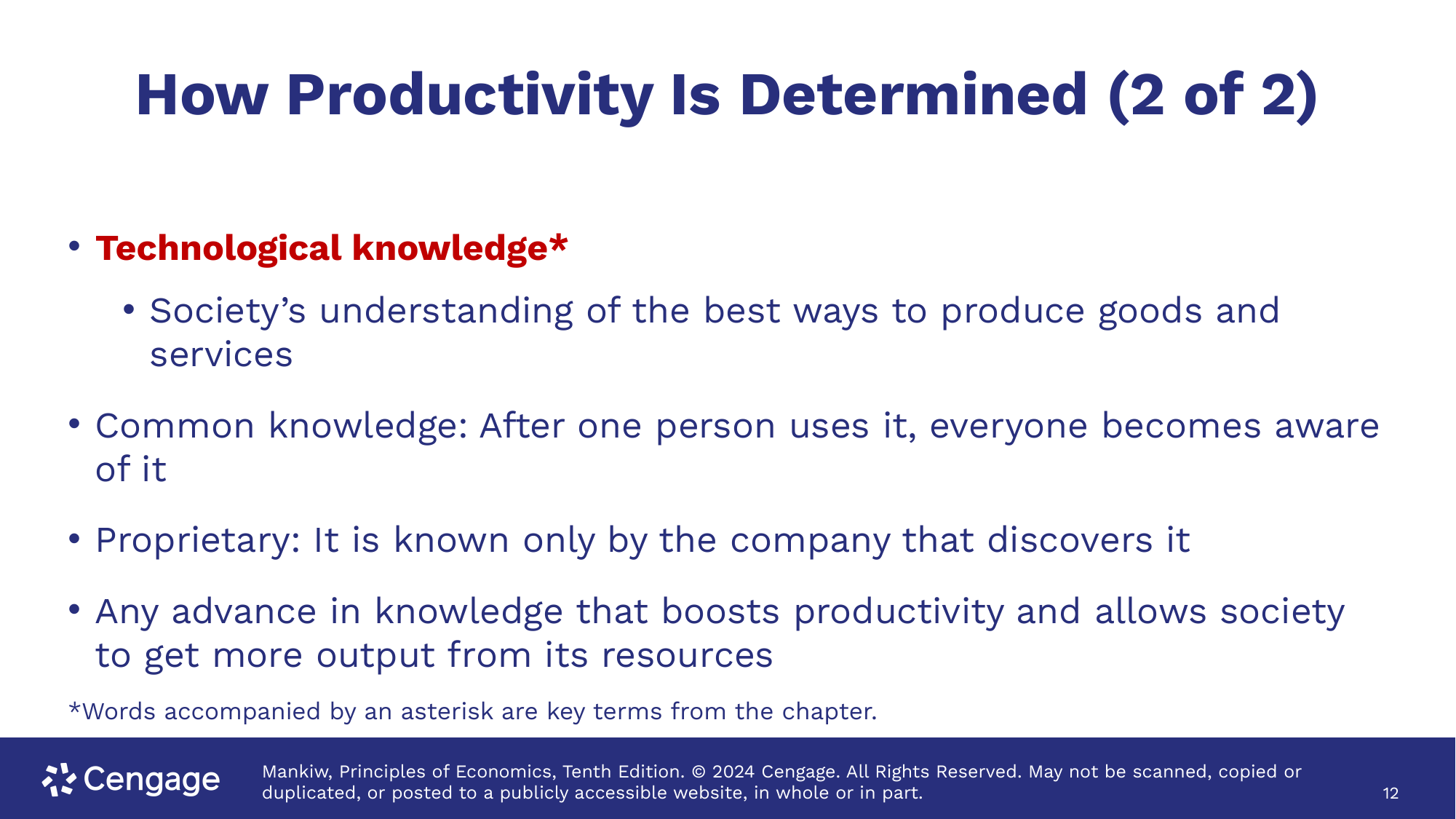

# How Productivity Is Determined (2 of 2)
Technological knowledge*
Society’s understanding of the best ways to produce goods and services
Common knowledge: After one person uses it, everyone becomes aware of it
Proprietary: It is known only by the company that discovers it
Any advance in knowledge that boosts productivity and allows society to get more output from its resources
*Words accompanied by an asterisk are key terms from the chapter.